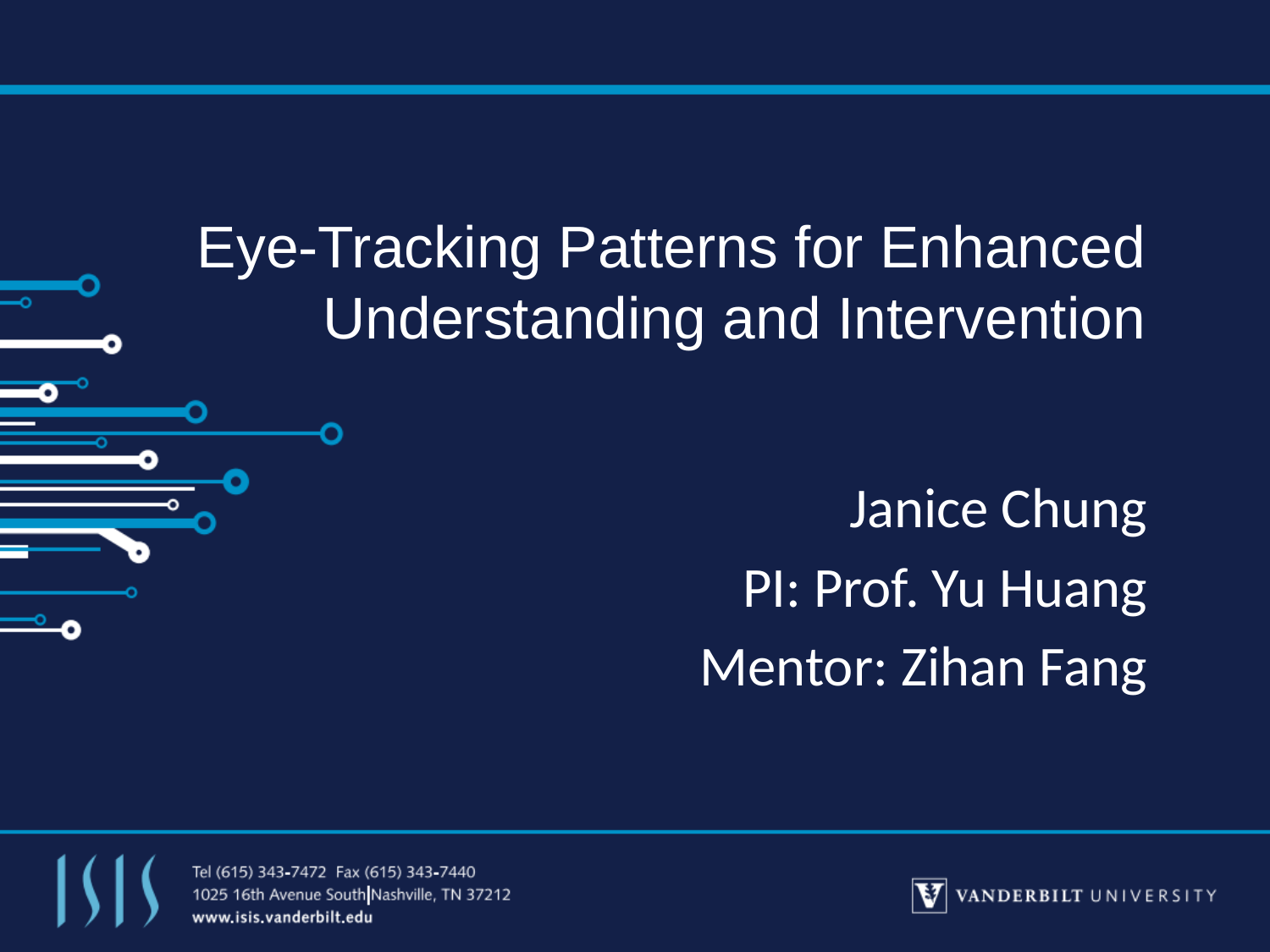

# Eye-Tracking Patterns for Enhanced Understanding and Intervention
Janice Chung
PI: Prof. Yu Huang
Mentor: Zihan Fang